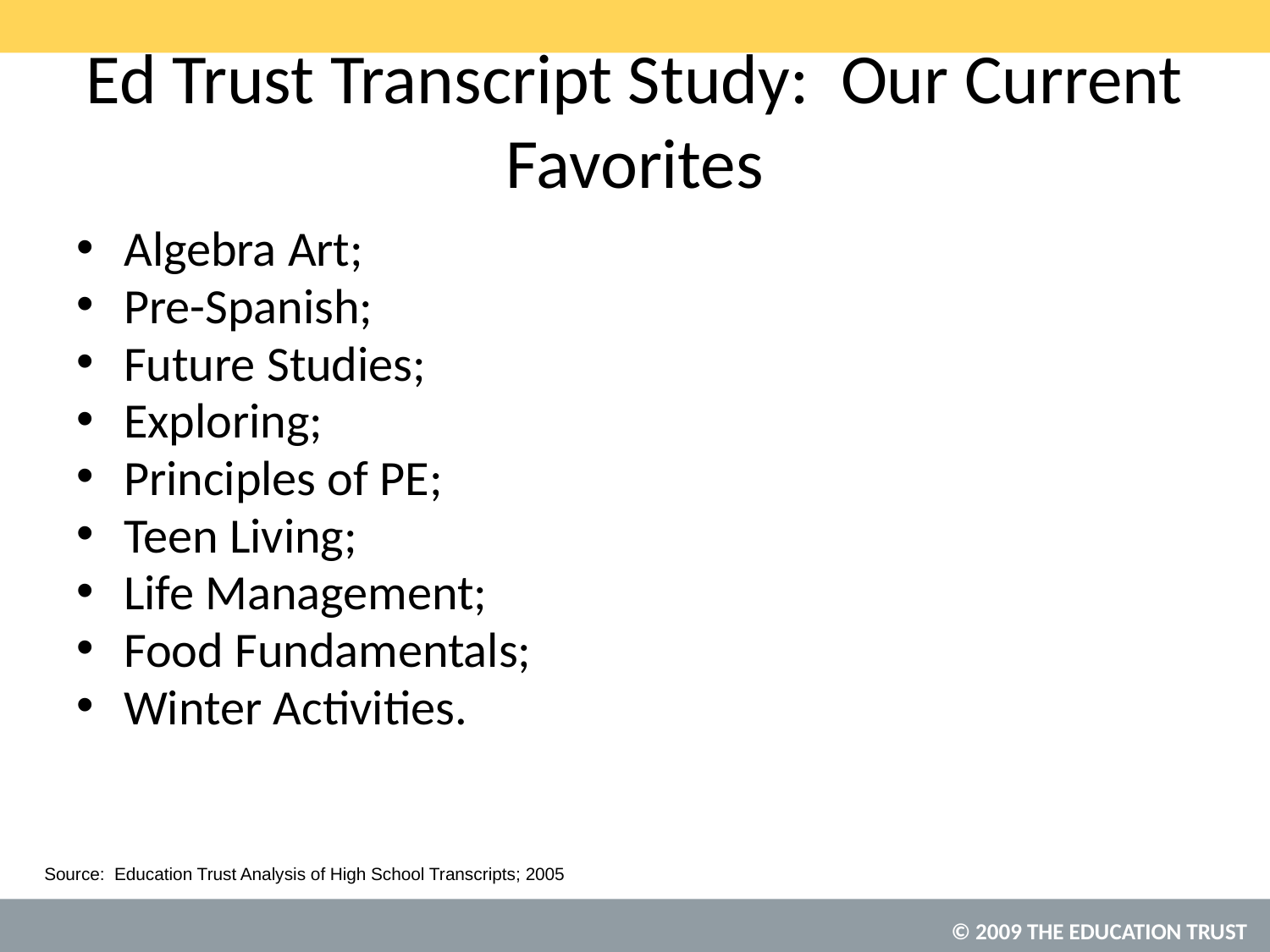

# Ed Trust Transcript Study:  Our Current Favorites
Algebra Art;
Pre-Spanish;
Future Studies;
Exploring;
Principles of PE;
Teen Living;
Life Management;
Food Fundamentals;
Winter Activities.

Source:  Education Trust Analysis of High School Transcripts; 2005